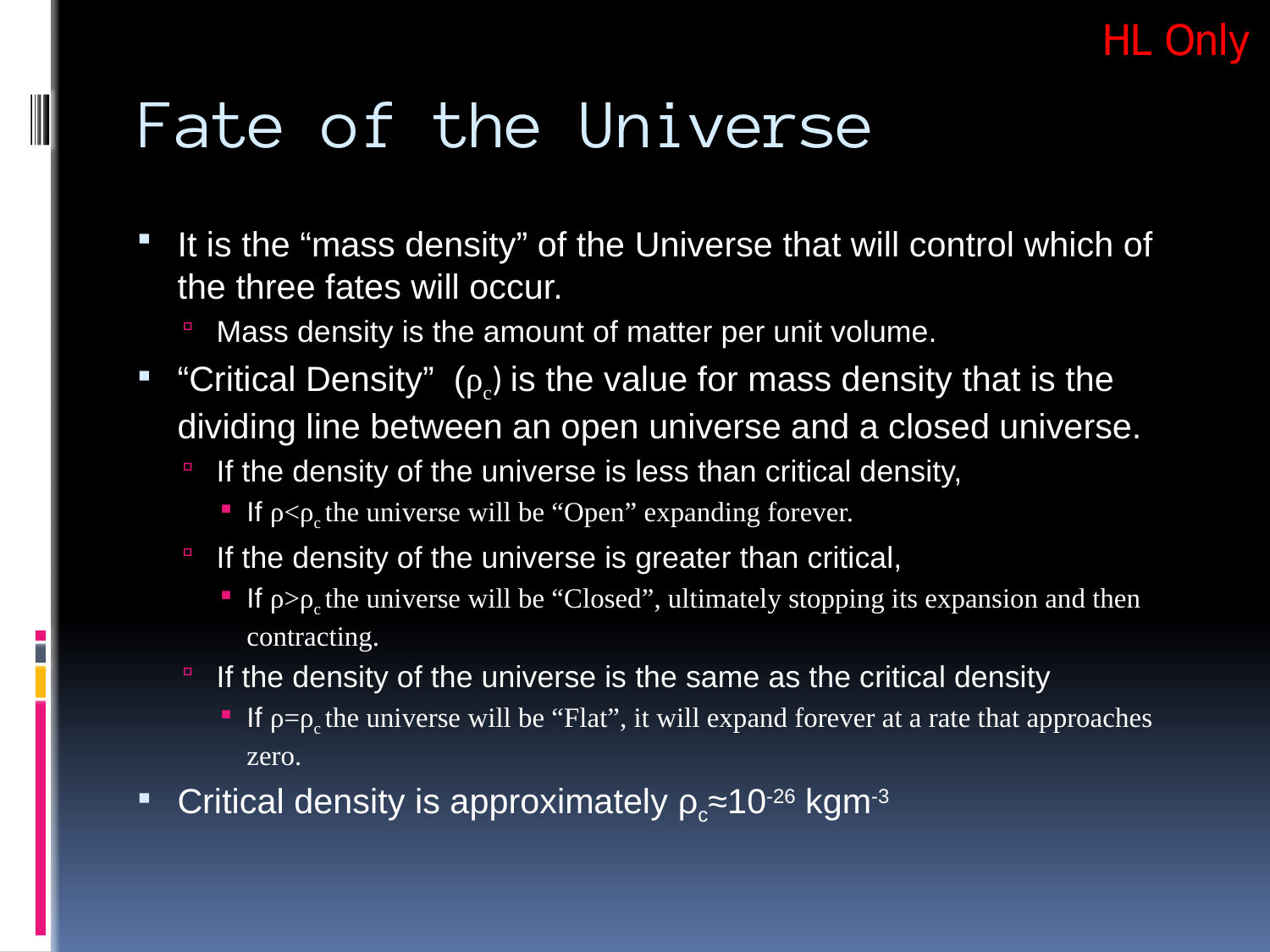

HL Only
# Fate of the Universe
It is the “mass density” of the Universe that will control which of the three fates will occur.
Mass density is the amount of matter per unit volume.
“Critical Density”  (ρc) is the value for mass density that is the dividing line between an open universe and a closed universe.
If the density of the universe is less than critical density,
If ρ<ρc the universe will be “Open” expanding forever.
If the density of the universe is greater than critical,
If ρ>ρc the universe will be “Closed”, ultimately stopping its expansion and then contracting.
If the density of the universe is the same as the critical density
If ρ=ρc the universe will be “Flat”, it will expand forever at a rate that approaches zero.
Critical density is approximately ρc≈10-26 kgm-3